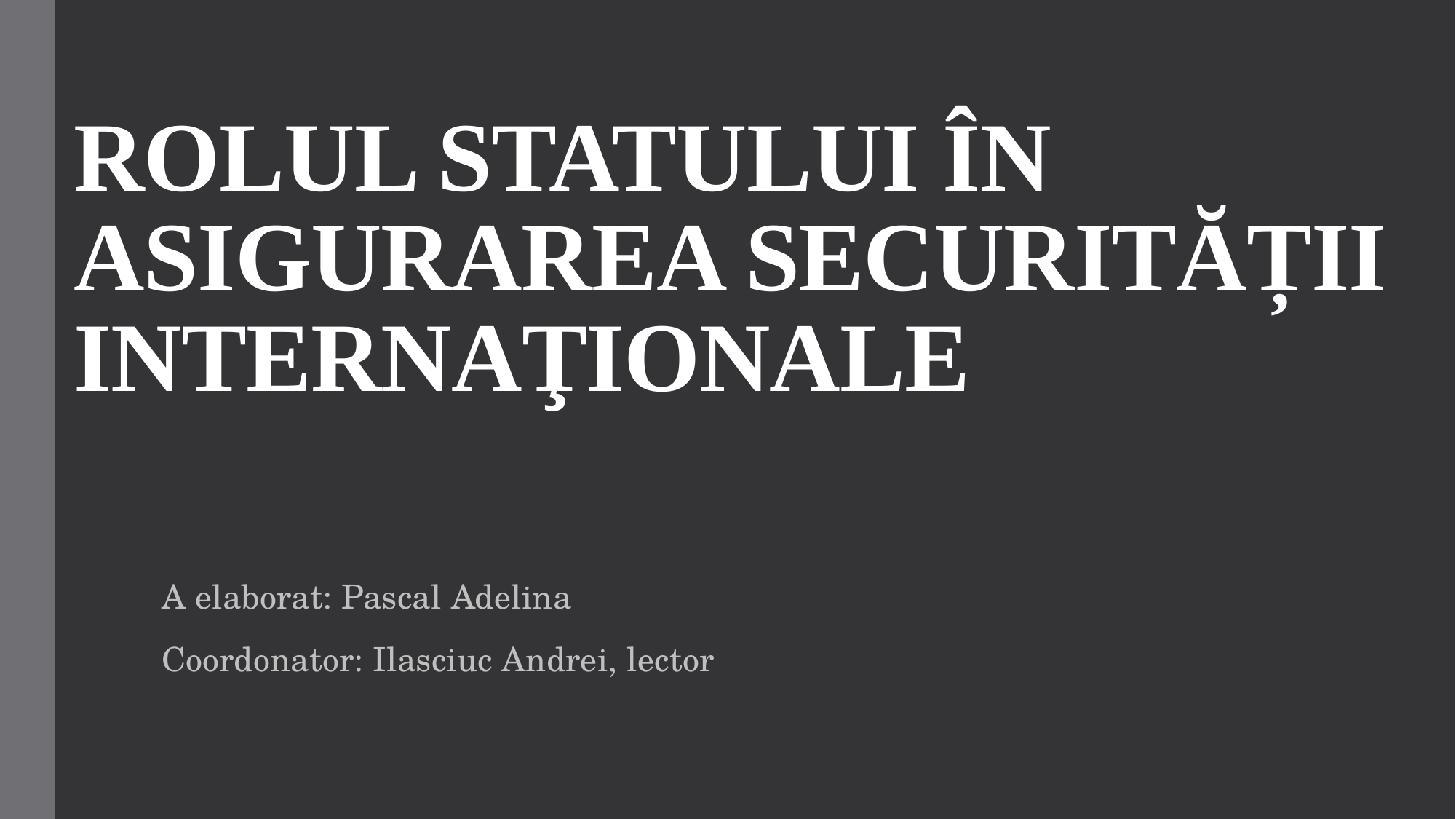

# ROLUL STATULUI ÎN ASIGURAREA SECURITĂȚII INTERNAŢIONALE
A elaborat: Pascal Adelina
Coordonator: Ilasciuc Andrei, lector